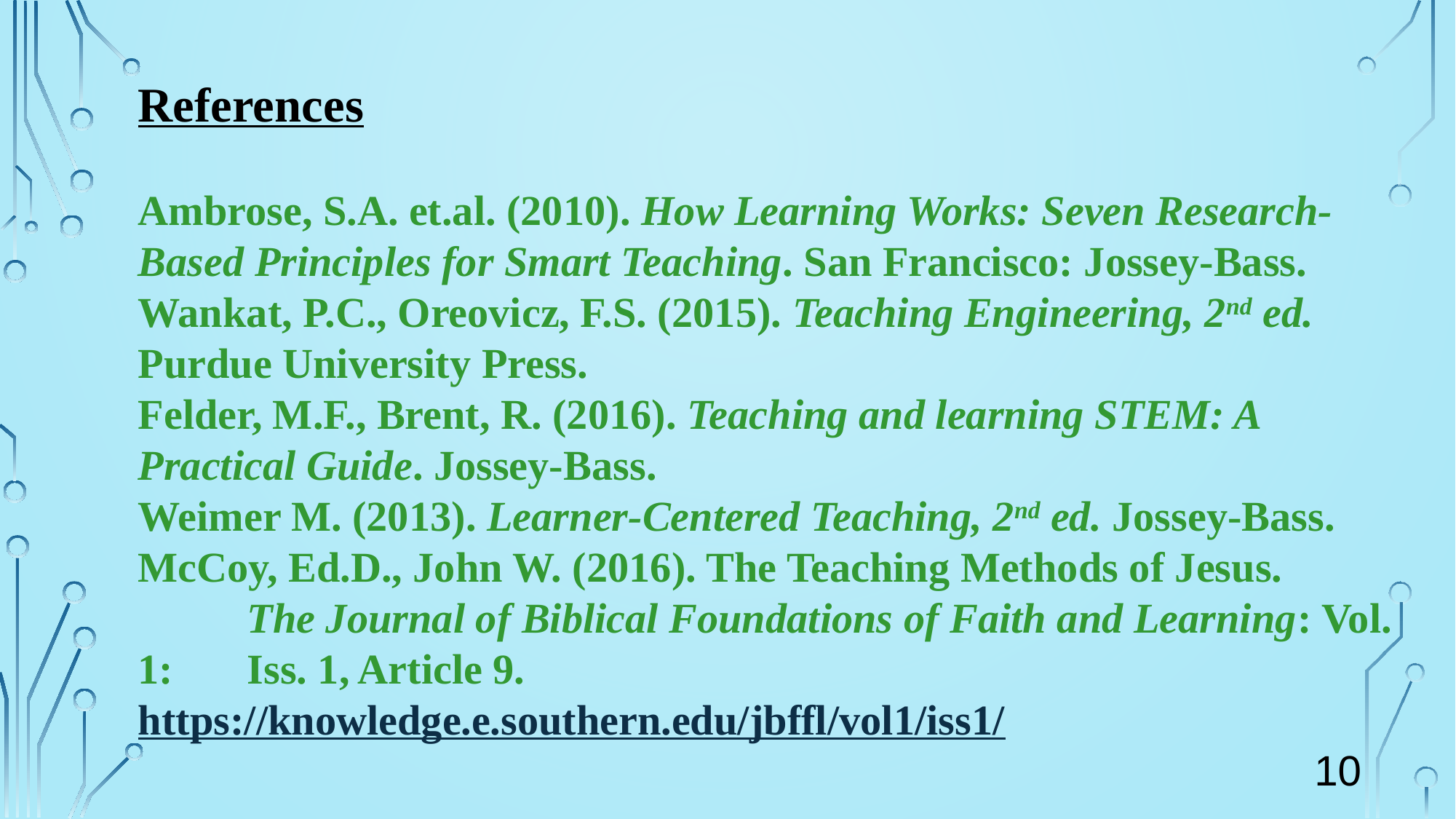

References

Ambrose, S.A. et.al. (2010). How Learning Works: Seven Research-	Based Principles for Smart Teaching. San Francisco: Jossey-Bass.
Wankat, P.C., Oreovicz, F.S. (2015). Teaching Engineering, 2nd ed. 	Purdue University Press.
Felder, M.F., Brent, R. (2016). Teaching and learning STEM: A  	Practical Guide. Jossey-Bass.
Weimer M. (2013). Learner-Centered Teaching, 2nd ed. Jossey-Bass.
McCoy, Ed.D., John W. (2016). The Teaching Methods of Jesus.
	The Journal of Biblical Foundations of Faith and Learning: Vol. 1: 	Iss. 1, Article 9. https://knowledge.e.southern.edu/jbffl/vol1/iss1/

10